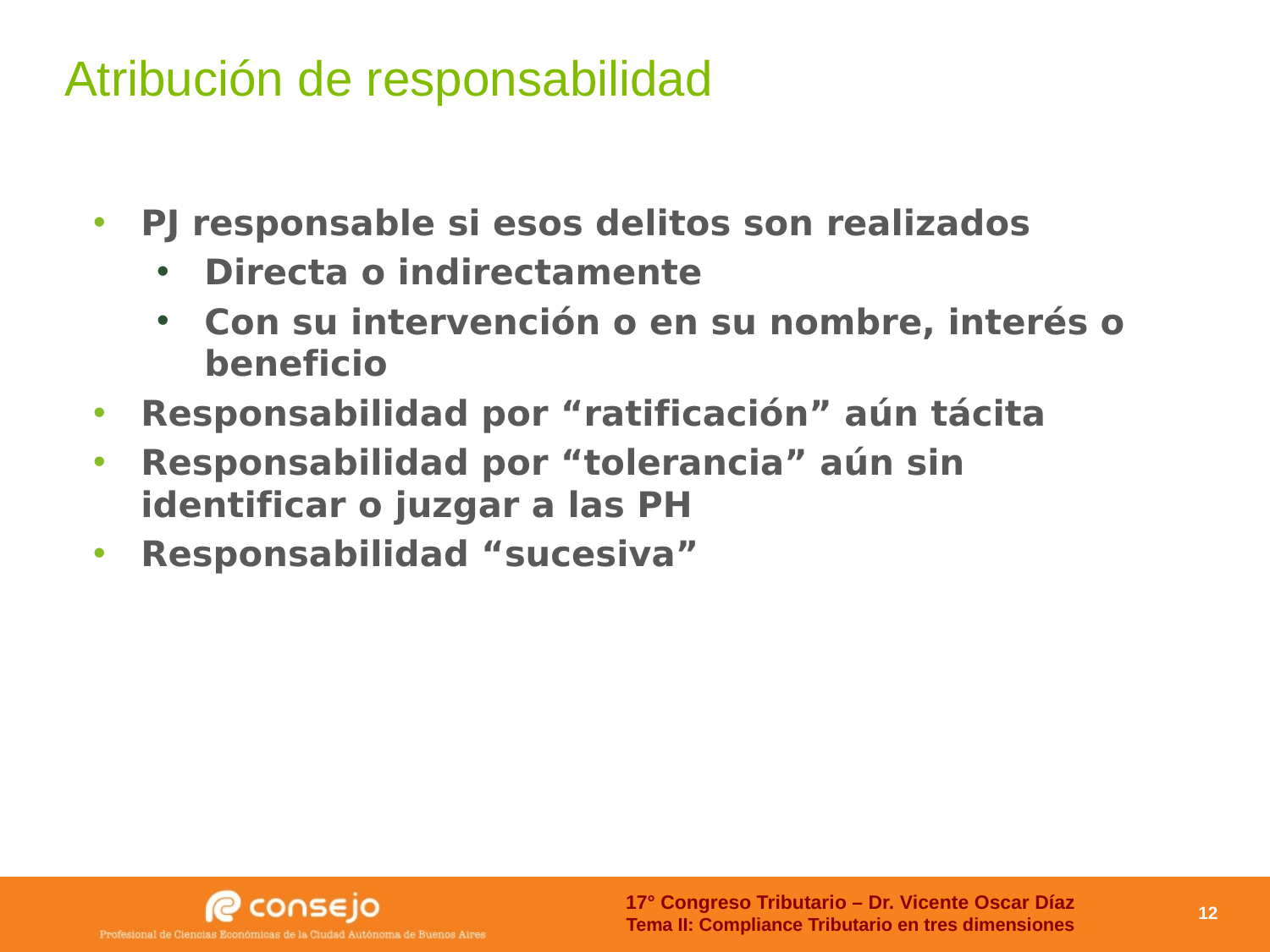

Atribución de responsabilidad

PJ responsable si esos delitos son realizados
Directa o indirectamente
Con su intervención o en su nombre, interés o beneficio
Responsabilidad por “ratificación” aún tácita
Responsabilidad por “tolerancia” aún sin identificar o juzgar a las PH
Responsabilidad “sucesiva”